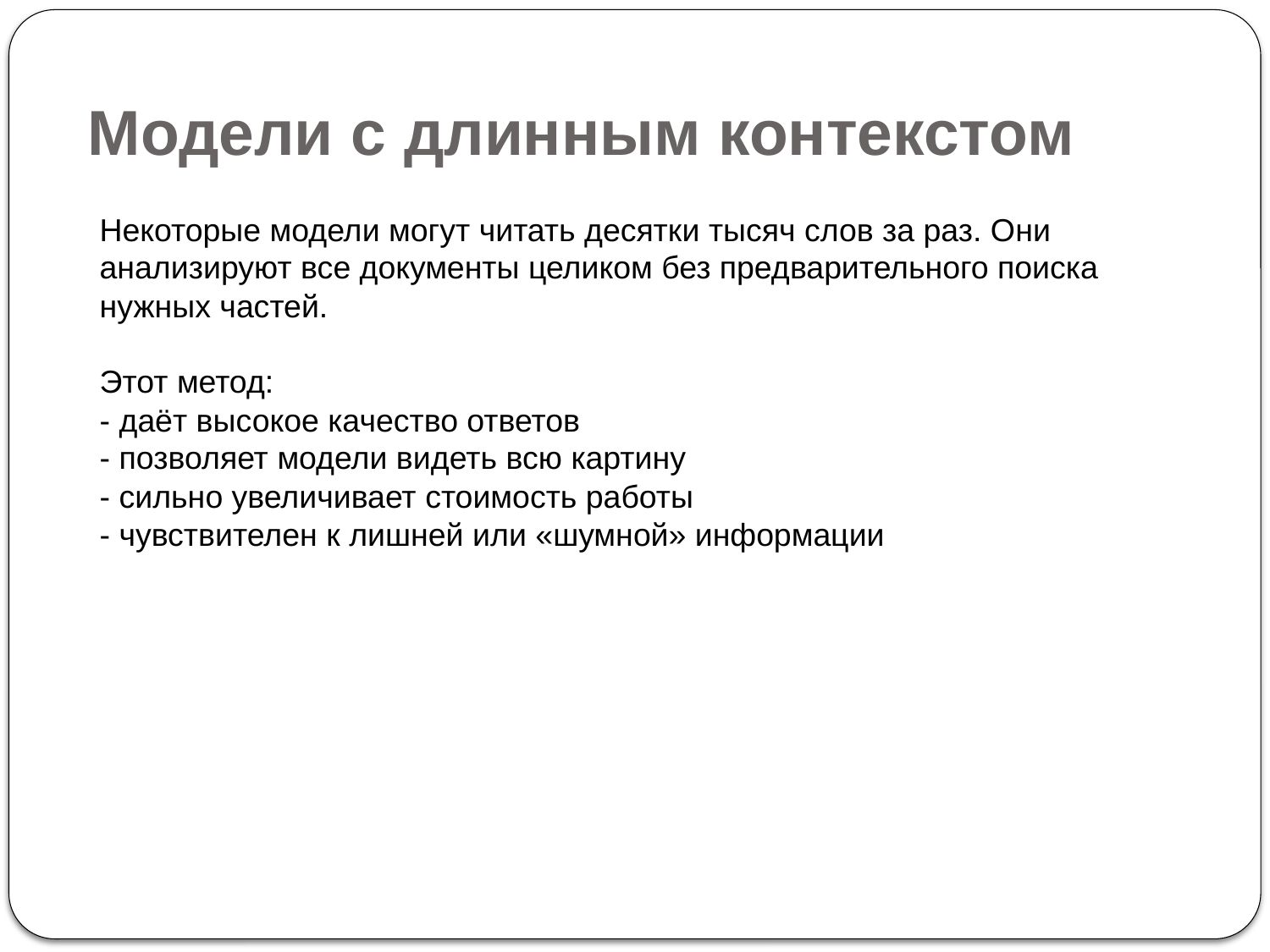

# Модели с длинным контекстом
Некоторые модели могут читать десятки тысяч слов за раз. Они анализируют все документы целиком без предварительного поиска нужных частей.

Этот метод:
- даёт высокое качество ответов
- позволяет модели видеть всю картину
- сильно увеличивает стоимость работы
- чувствителен к лишней или «шумной» информации